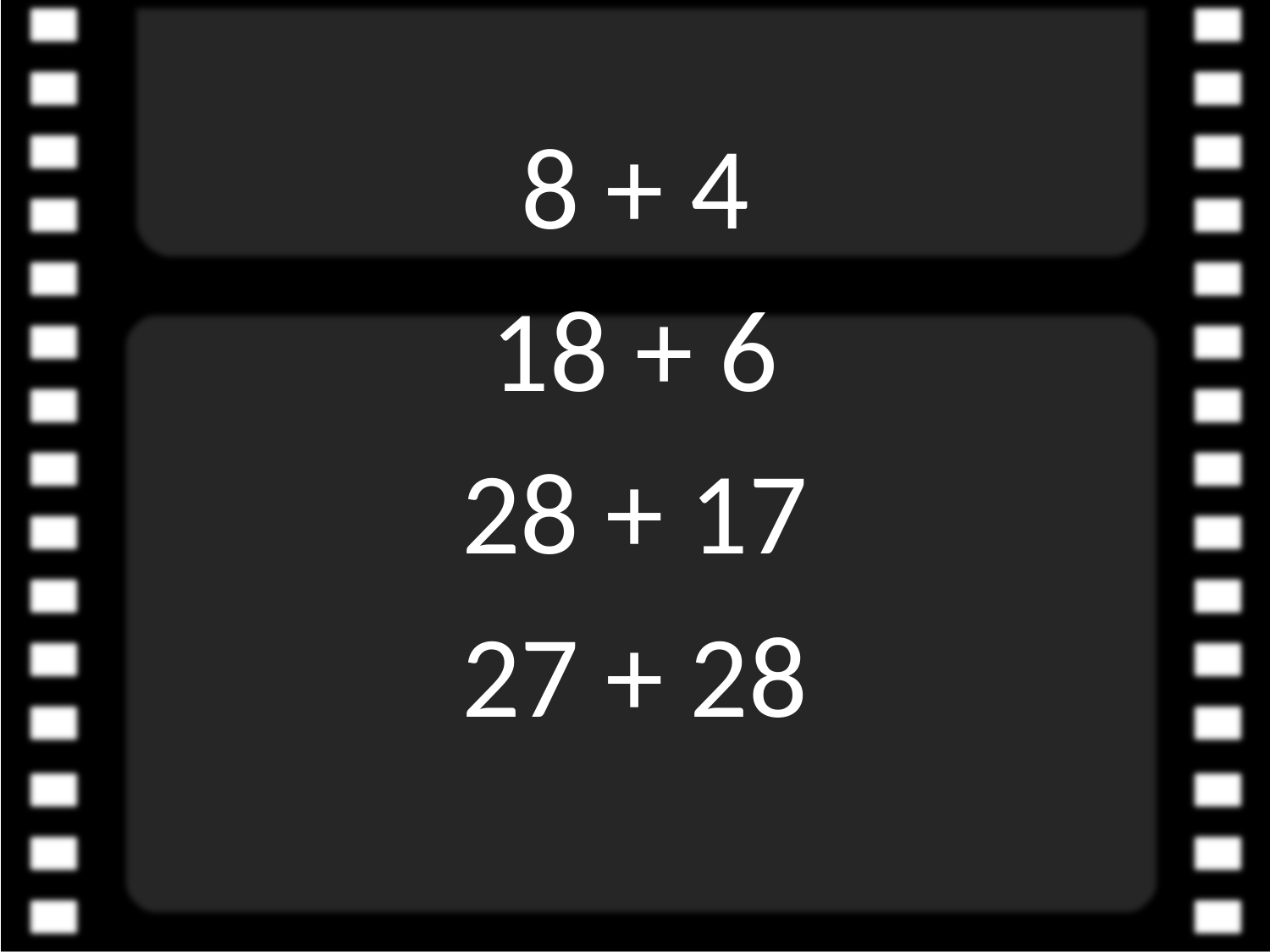

8 + 4
18 + 6
28 + 17
27 + 28